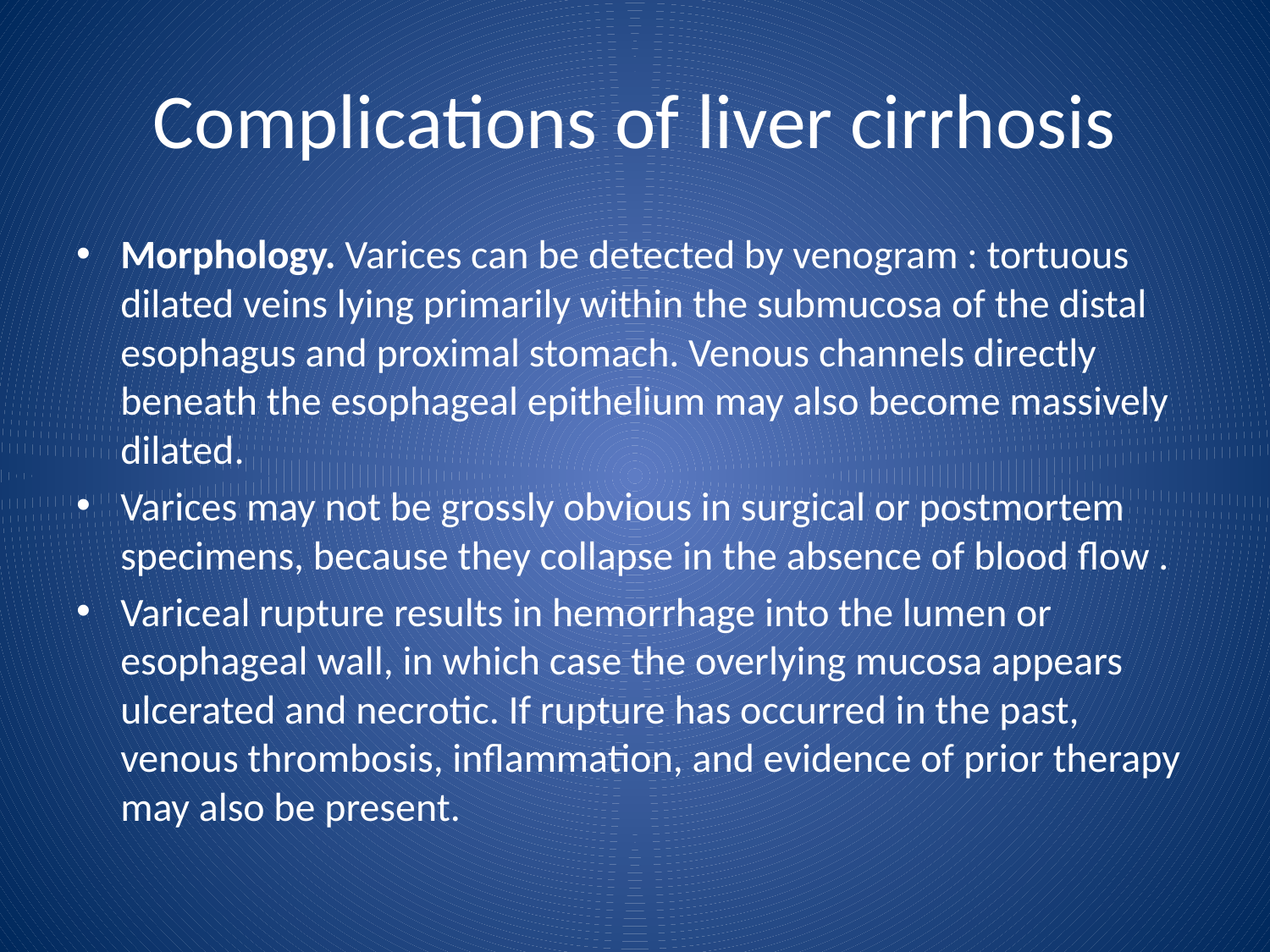

# Complications of liver cirrhosis
Morphology. Varices can be detected by venogram : tortuous dilated veins lying primarily within the submucosa of the distal esophagus and proximal stomach. Venous channels directly beneath the esophageal epithelium may also become massively dilated.
Varices may not be grossly obvious in surgical or postmortem specimens, because they collapse in the absence of blood flow .
Variceal rupture results in hemorrhage into the lumen or esophageal wall, in which case the overlying mucosa appears ulcerated and necrotic. If rupture has occurred in the past, venous thrombosis, inflammation, and evidence of prior therapy may also be present.